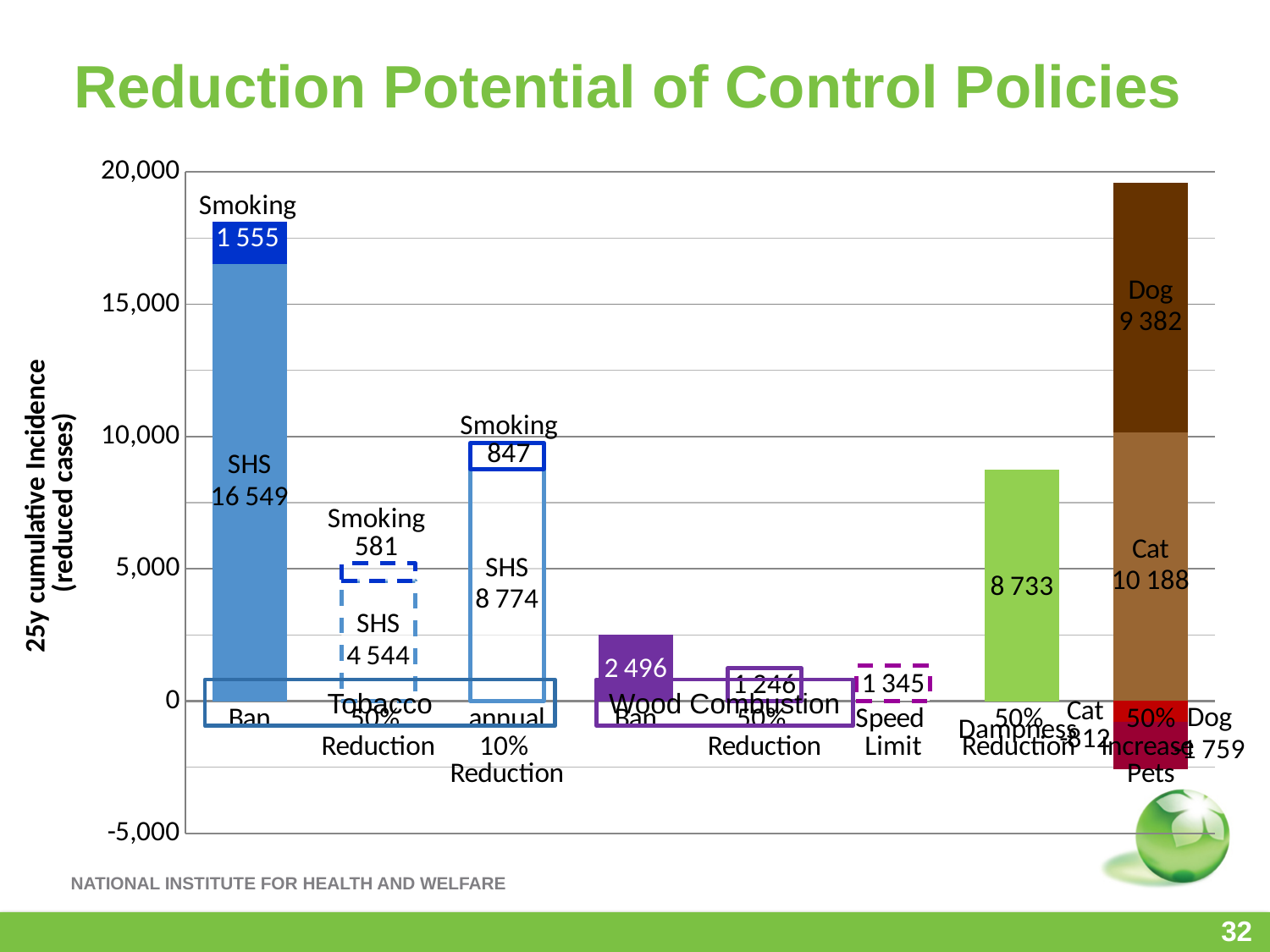

# Reduction Potential of Control Policies

### Chart

| Category | Tobacco Ban SHS | Tobacco Reduction SHS | Smoke free SHS | Tobacco Ban Smoking | Tobacco Reduction Smoking | Smoke Free Smoking | Ban SSWC | Reduction SSWC | Speed Limit | D&M_I | Cat_Risk | Cat_Protection | Dog_Risk | Dog_Protection |
|---|---|---|---|---|---|---|---|---|---|---|---|---|---|---|
| Ban | 16549.153235350404 | None | None | 1555.2684756587194 | None | None | None | None | None | None | None | None | None | None |
| 50%
Reduction | None | 4544.170833685783 | None | None | 671.5472122718342 | None | None | None | None | None | None | None | None | None |
| annual 10%
Reduction | None | None | 8774.36305968671 | None | None | 983.0066737261506 | None | None | None | None | None | None | None | None |
| Ban | None | None | None | None | None | None | 2495.8804036212314 | None | None | None | None | None | None | None |
| 50%
Reduction | None | None | None | None | None | None | None | 1245.6249633276602 | None | None | None | None | None | None |
| Speed
Limit | None | None | None | None | None | None | None | None | 1345.4747693630343 | None | None | None | None | None |
| 50%
Reduction  | None | None | None | None | None | None | None | None | None | 8732.551153947314 | None | None | None | None |
| 50% Increase
Pets | None | None | None | None | None | None | None | None | None | None | 10187.968201878915 | -812.0758729849839 | 9381.580385074258 | -1759.225653988942 |
Tobacco
Wood Combustion
Dampness
32